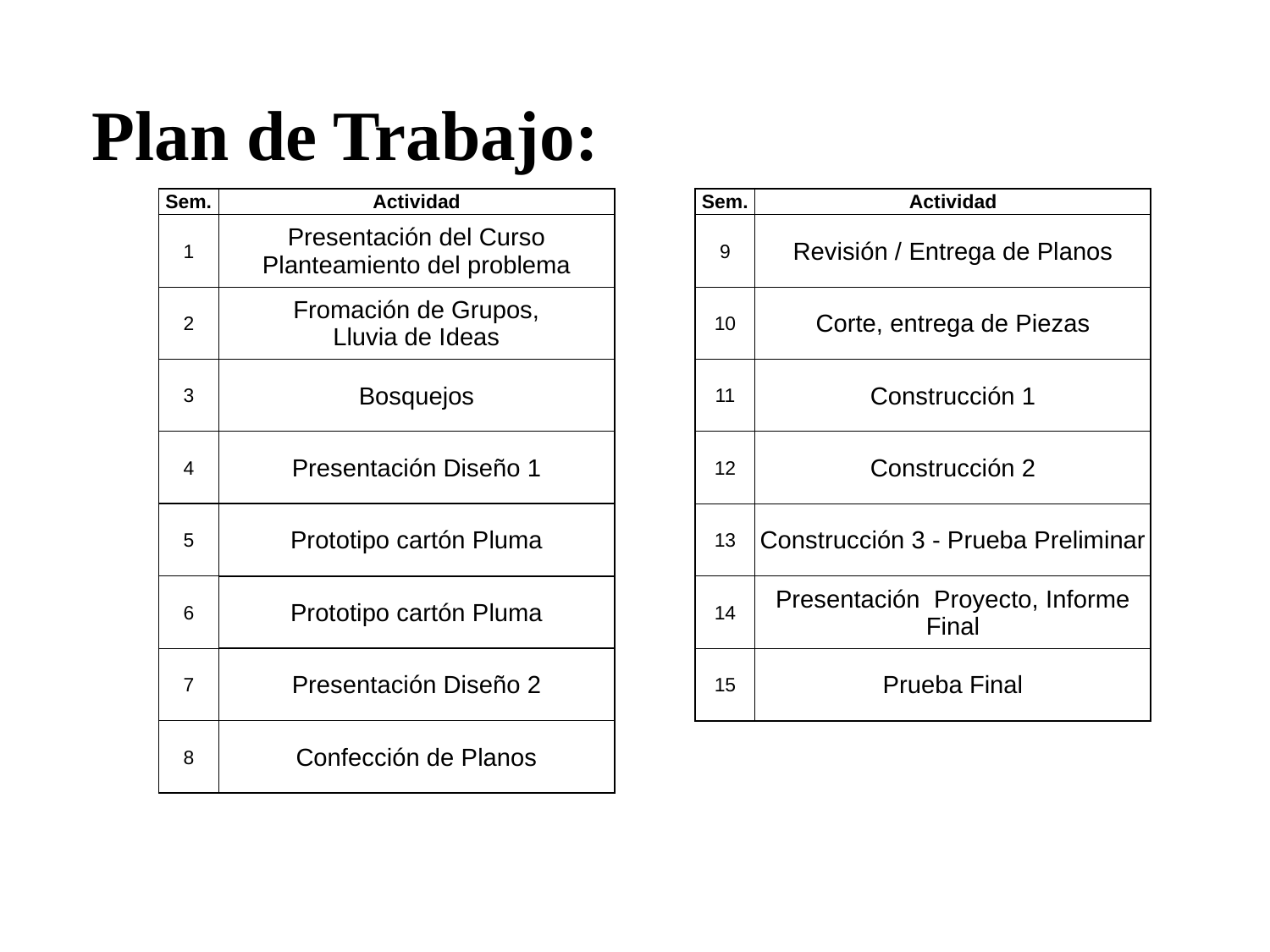

# Plan de Trabajo:

| Sem. | Actividad |  | Sem. | Actividad |
| --- | --- | --- | --- | --- |
| 1 | Presentación del Curso Planteamiento del problema |  | 9 | Revisión / Entrega de Planos |
| 2 | Fromación de Grupos, Lluvia de Ideas |  | 10 | Corte, entrega de Piezas |
| 3 | Bosquejos |  | 11 | Construcción 1 |
| 4 | Presentación Diseño 1 |  | 12 | Construcción 2 |
| 5 | Prototipo cartón Pluma |  | 13 | Construcción 3 - Prueba Preliminar |
| 6 | Prototipo cartón Pluma |  | 14 | Presentación Proyecto, Informe Final |
| 7 | Presentación Diseño 2 |  | 15 | Prueba Final |
| 8 | Confección de Planos |  |  |  |